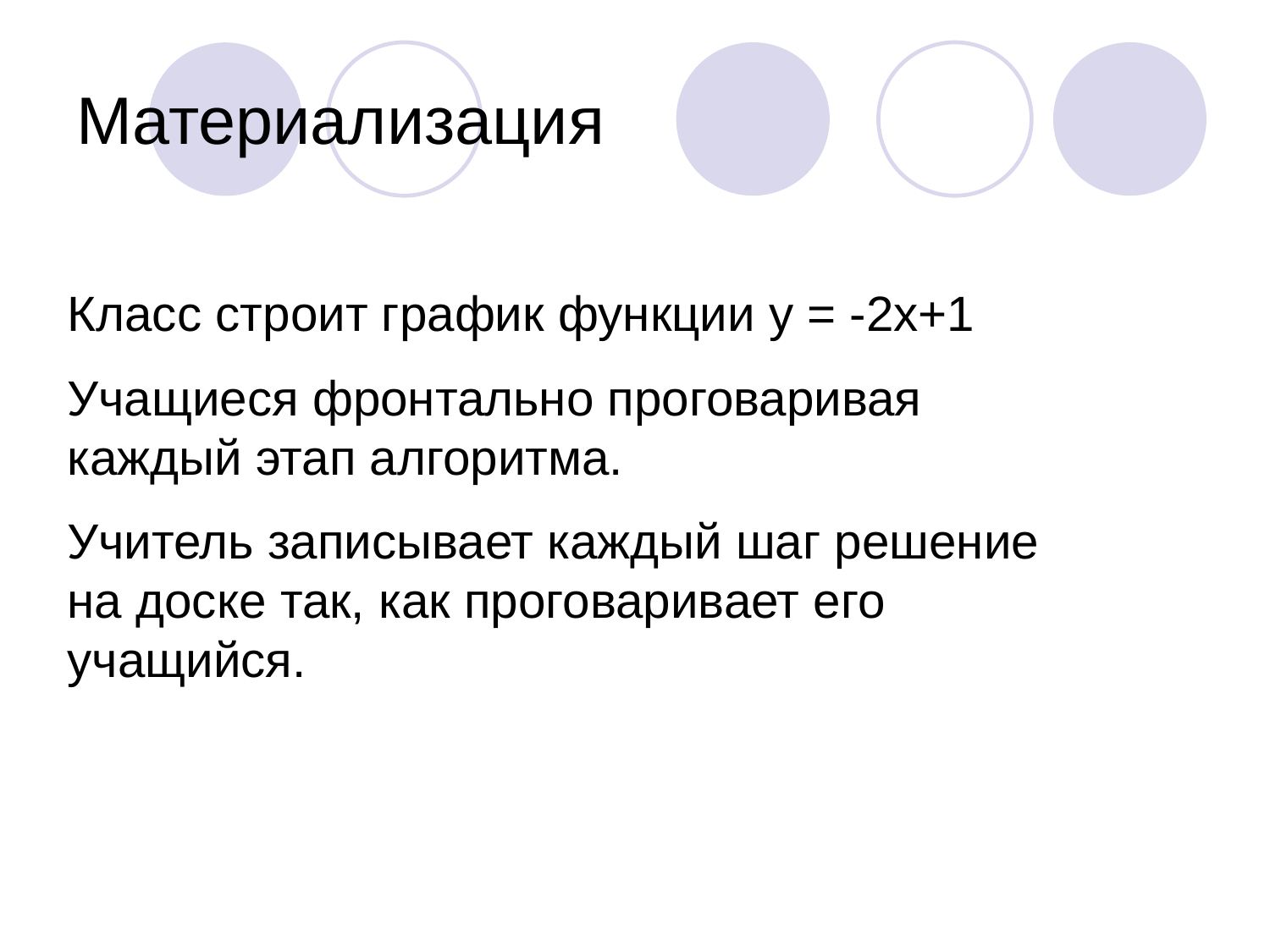

# Материализация
Класс строит график функции у = -2х+1
Учащиеся фронтально проговаривая каждый этап алгоритма.
Учитель записывает каждый шаг решение на доске так, как проговаривает его учащийся.